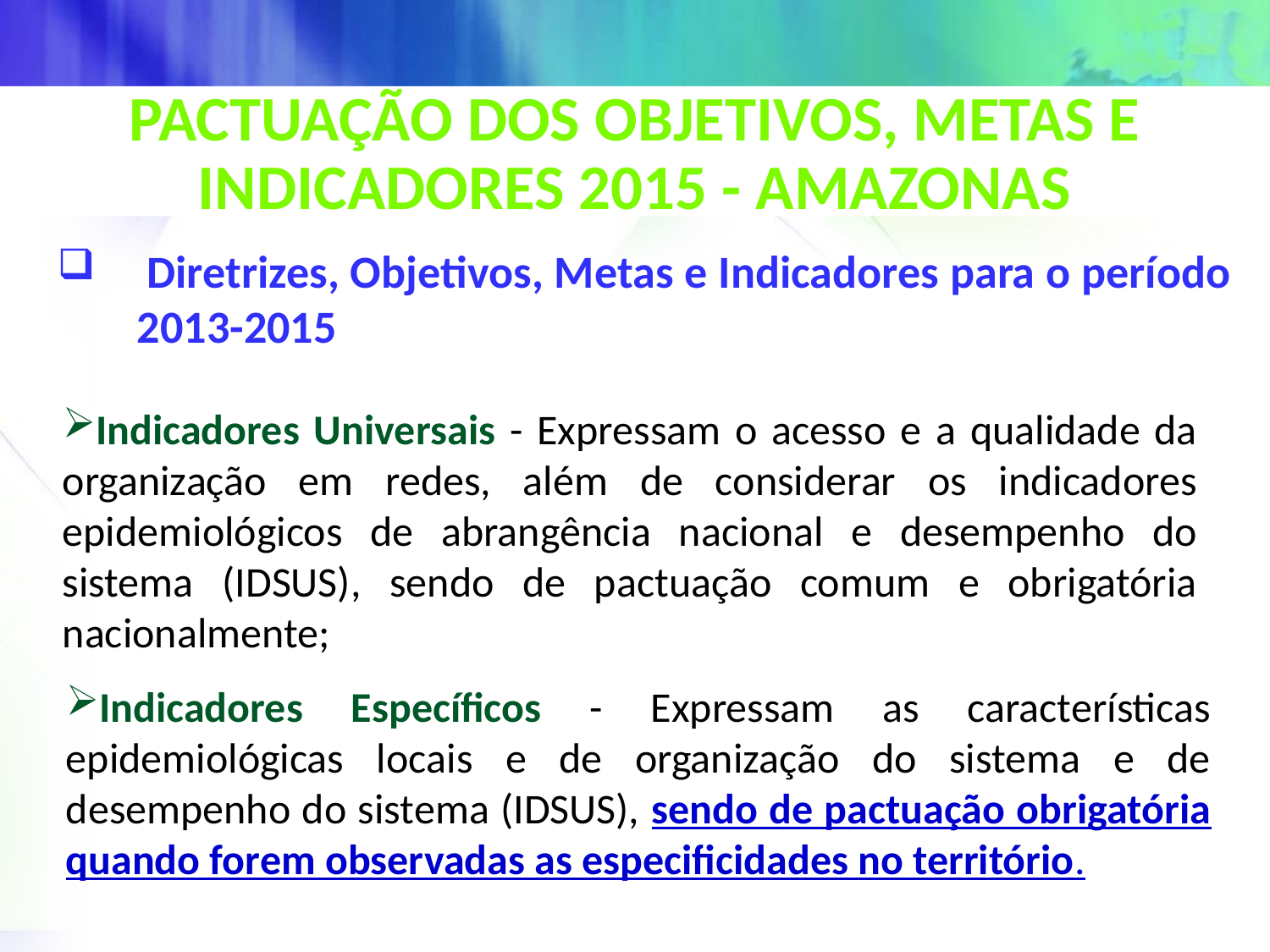

# Pactuação dos Objetivos, Metas e Indicadores 2015 - amazonas
 Diretrizes, Objetivos, Metas e Indicadores para o período 2013-2015
Indicadores Universais - Expressam o acesso e a qualidade da organização em redes, além de considerar os indicadores epidemiológicos de abrangência nacional e desempenho do sistema (IDSUS), sendo de pactuação comum e obrigatória nacionalmente;
Indicadores Específicos - Expressam as características epidemiológicas locais e de organização do sistema e de desempenho do sistema (IDSUS), sendo de pactuação obrigatória quando forem observadas as especificidades no território.